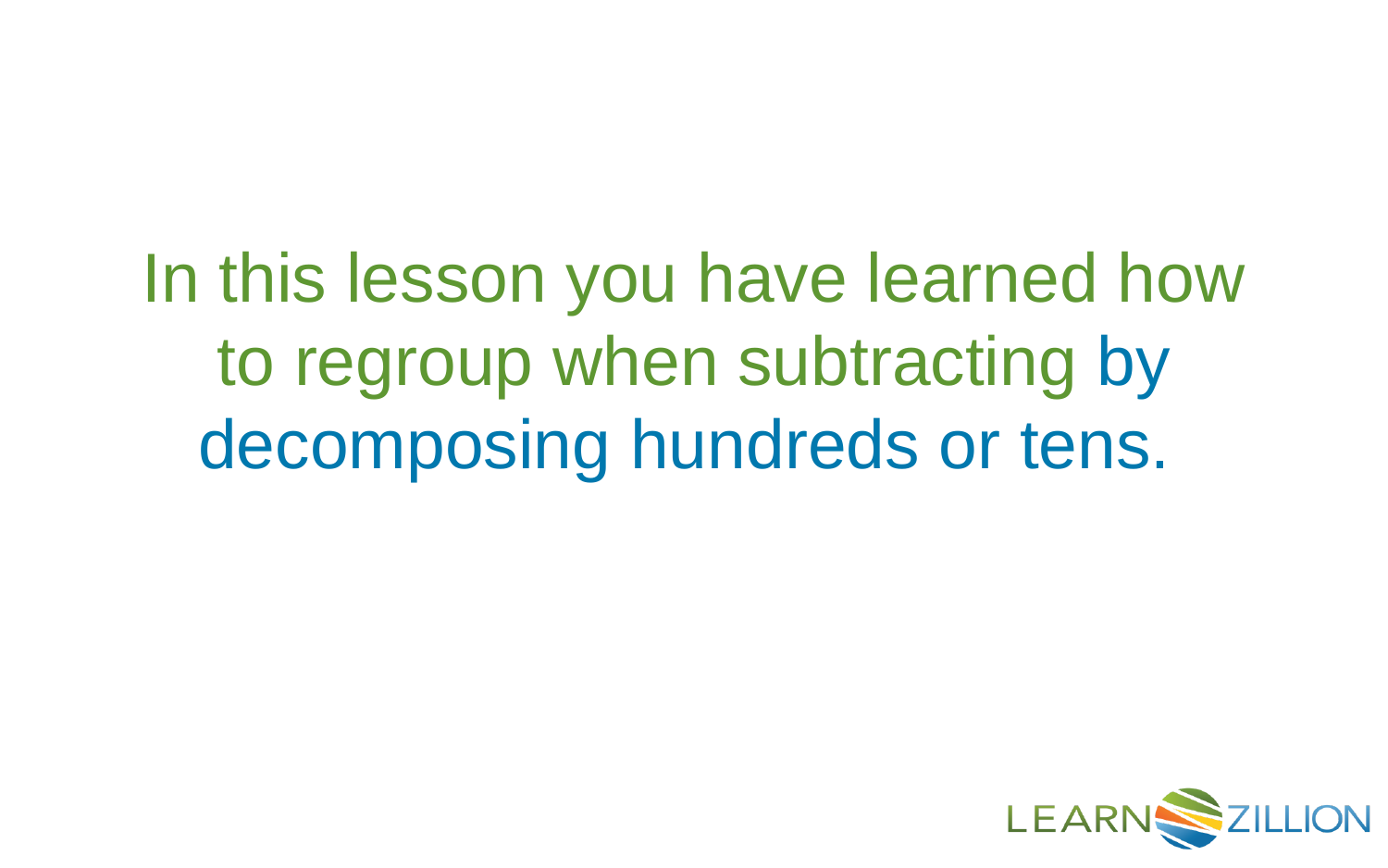

In this lesson you have learned how to regroup when subtracting by decomposing hundreds or tens.